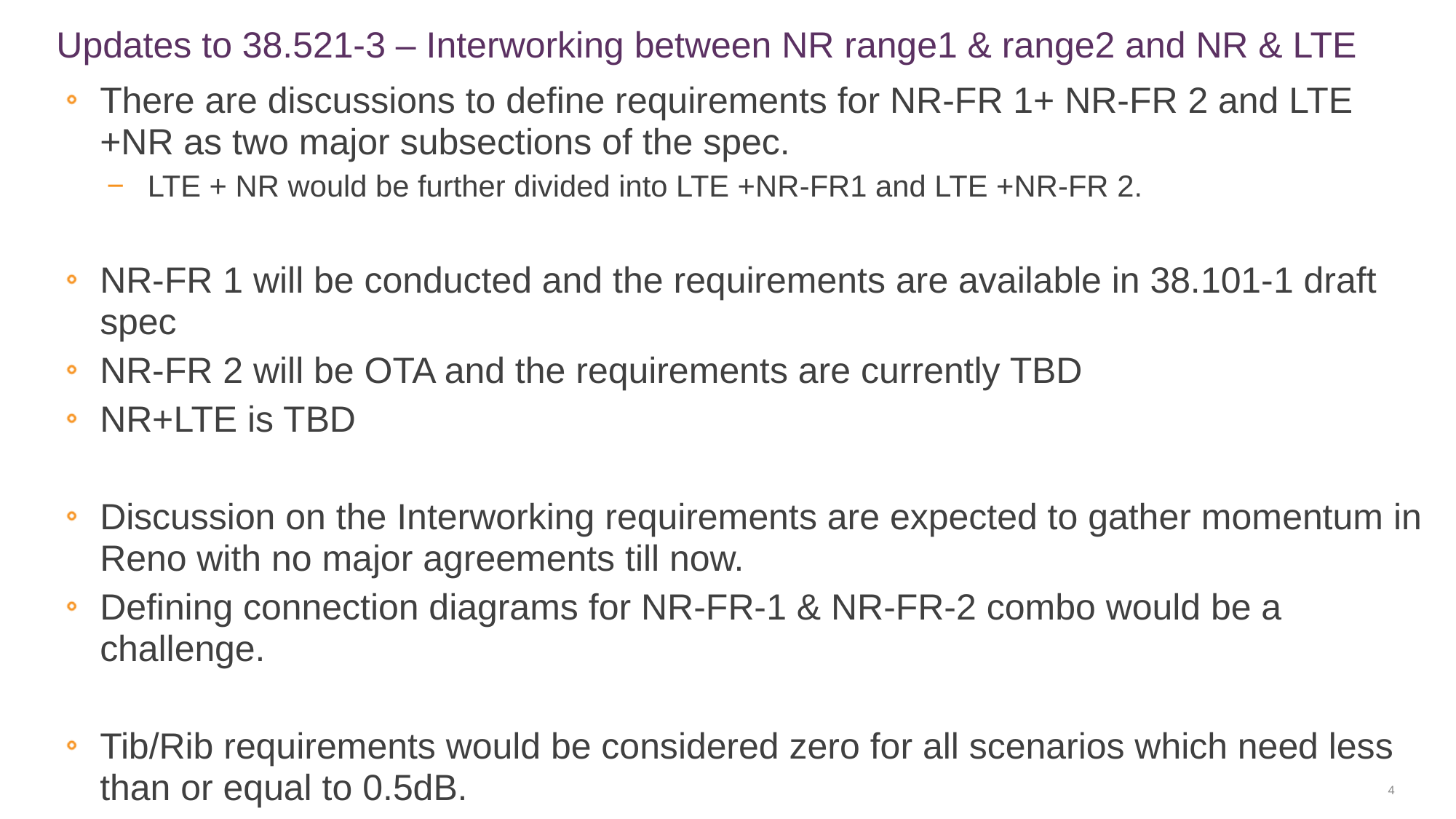

# Updates to 38.521-3 – Interworking between NR range1 & range2 and NR & LTE
There are discussions to define requirements for NR-FR 1+ NR-FR 2 and LTE +NR as two major subsections of the spec.
LTE + NR would be further divided into LTE +NR-FR1 and LTE +NR-FR 2.

NR-FR 1 will be conducted and the requirements are available in 38.101-1 draft spec
NR-FR 2 will be OTA and the requirements are currently TBD
NR+LTE is TBD

Discussion on the Interworking requirements are expected to gather momentum in Reno with no major agreements till now.
Defining connection diagrams for NR-FR-1 & NR-FR-2 combo would be a challenge.

Tib/Rib requirements would be considered zero for all scenarios which need less than or equal to 0.5dB.
This can compact the test spec structure and test requirements in 38.521-3.